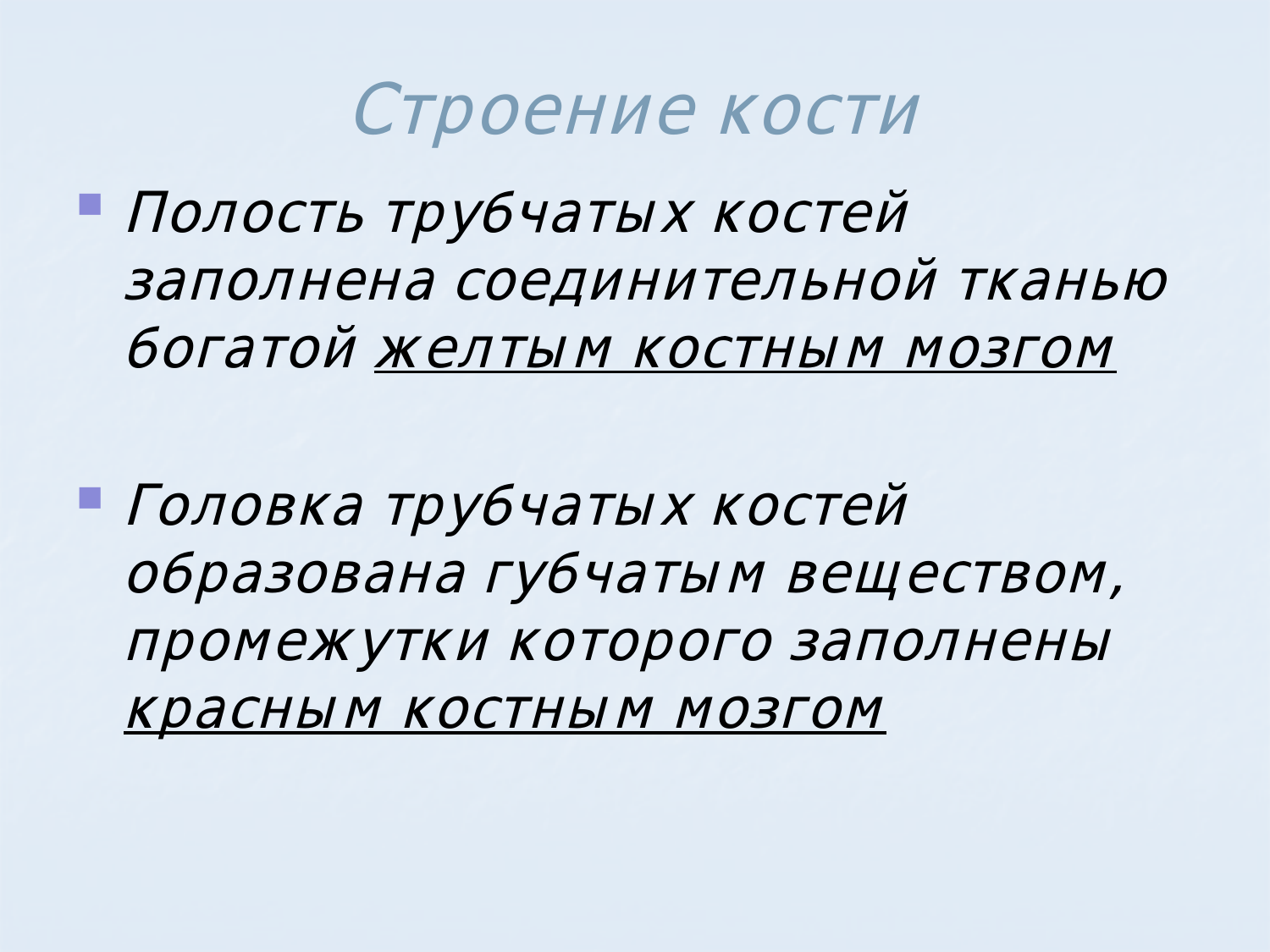

# Строение кости
Полость трубчатых костей  заполнена соединительной тканью богатой желтым костным мозгом

Головка трубчатых костей образована губчатым веществом, промежутки которого заполнены красным костным мозгом